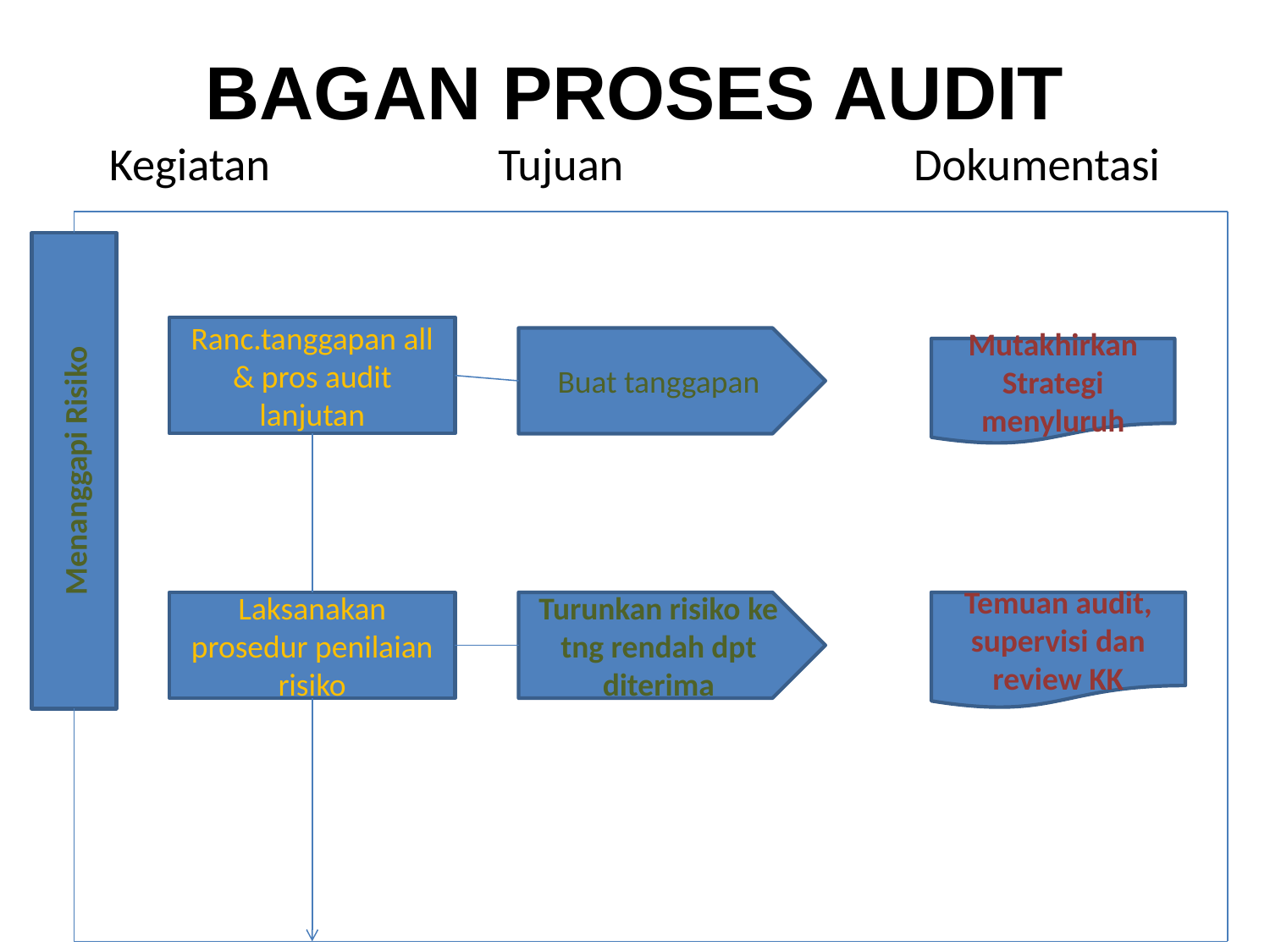

# BAGAN PROSES AUDIT Kegiatan                      Tujuan                            Dokumentasi
Menanggapi Risiko
Ranc.tanggapan all & pros audit lanjutan
Buat tanggapan
Mutakhirkan Strategi menyluruh
Laksanakan prosedur penilaian risiko
Turunkan risiko ke tng rendah dpt diterima
Temuan audit, supervisi dan review KK